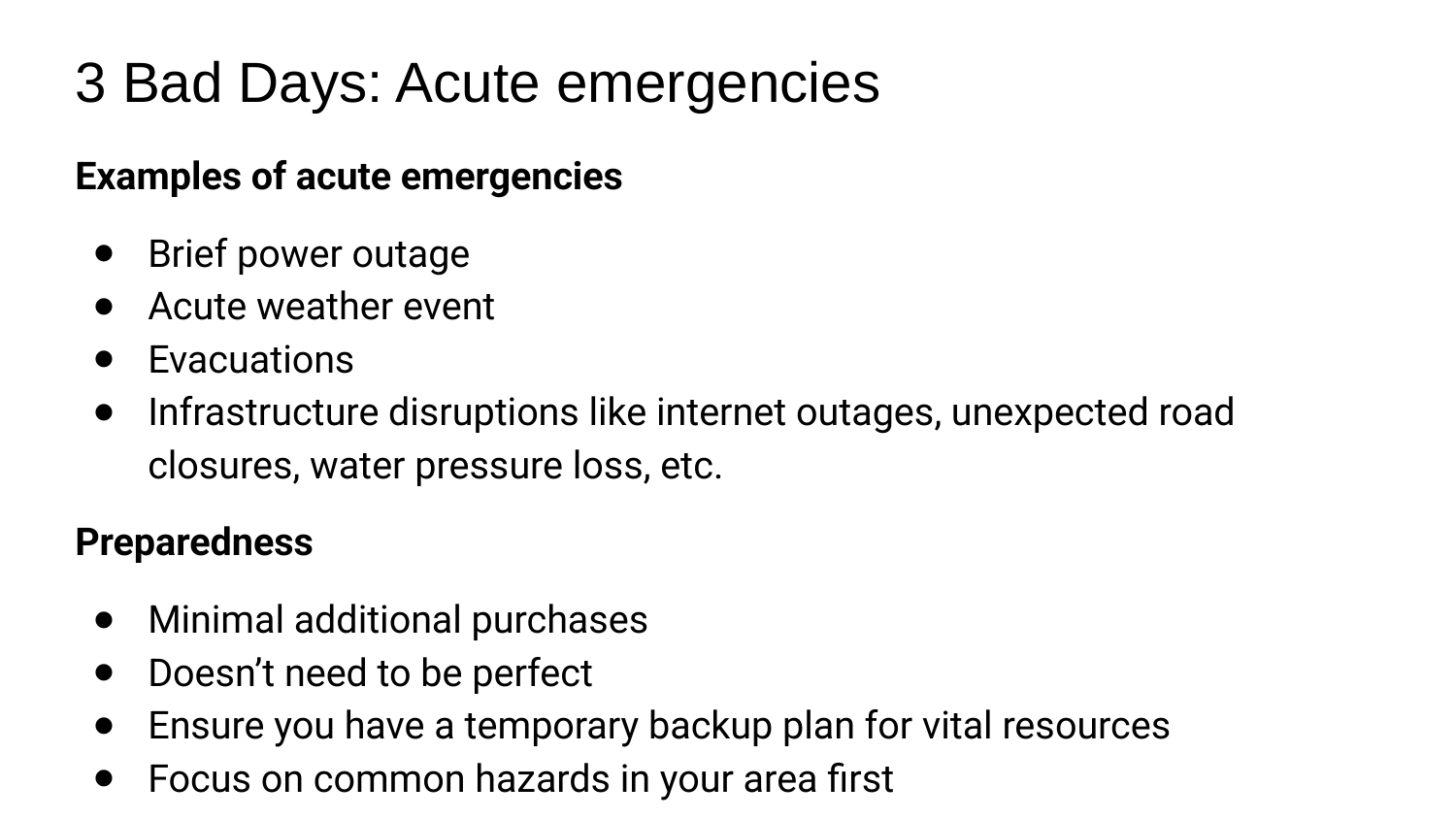

# 3 Bad Days: Acute emergencies
Examples of acute emergencies
Brief power outage
Acute weather event
Evacuations
Infrastructure disruptions like internet outages, unexpected road closures, water pressure loss, etc.
Preparedness
Minimal additional purchases
Doesn’t need to be perfect
Ensure you have a temporary backup plan for vital resources
Focus on common hazards in your area first